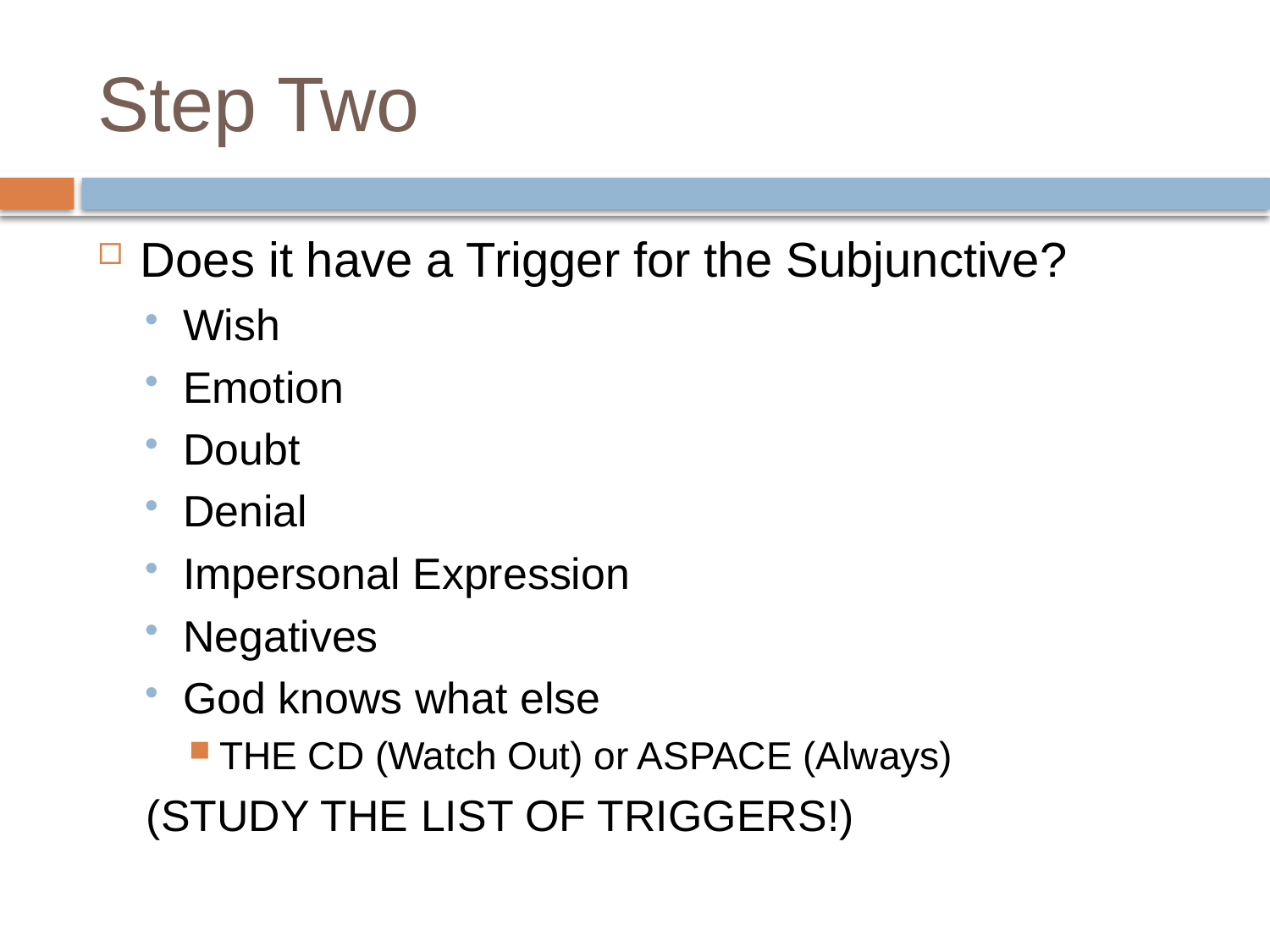

# Step Two
Does it have a Trigger for the Subjunctive?
Wish
Emotion
Doubt
Denial
Impersonal Expression
Negatives
God knows what else
THE CD (Watch Out) or ASPACE (Always)
(STUDY THE LIST OF TRIGGERS!)